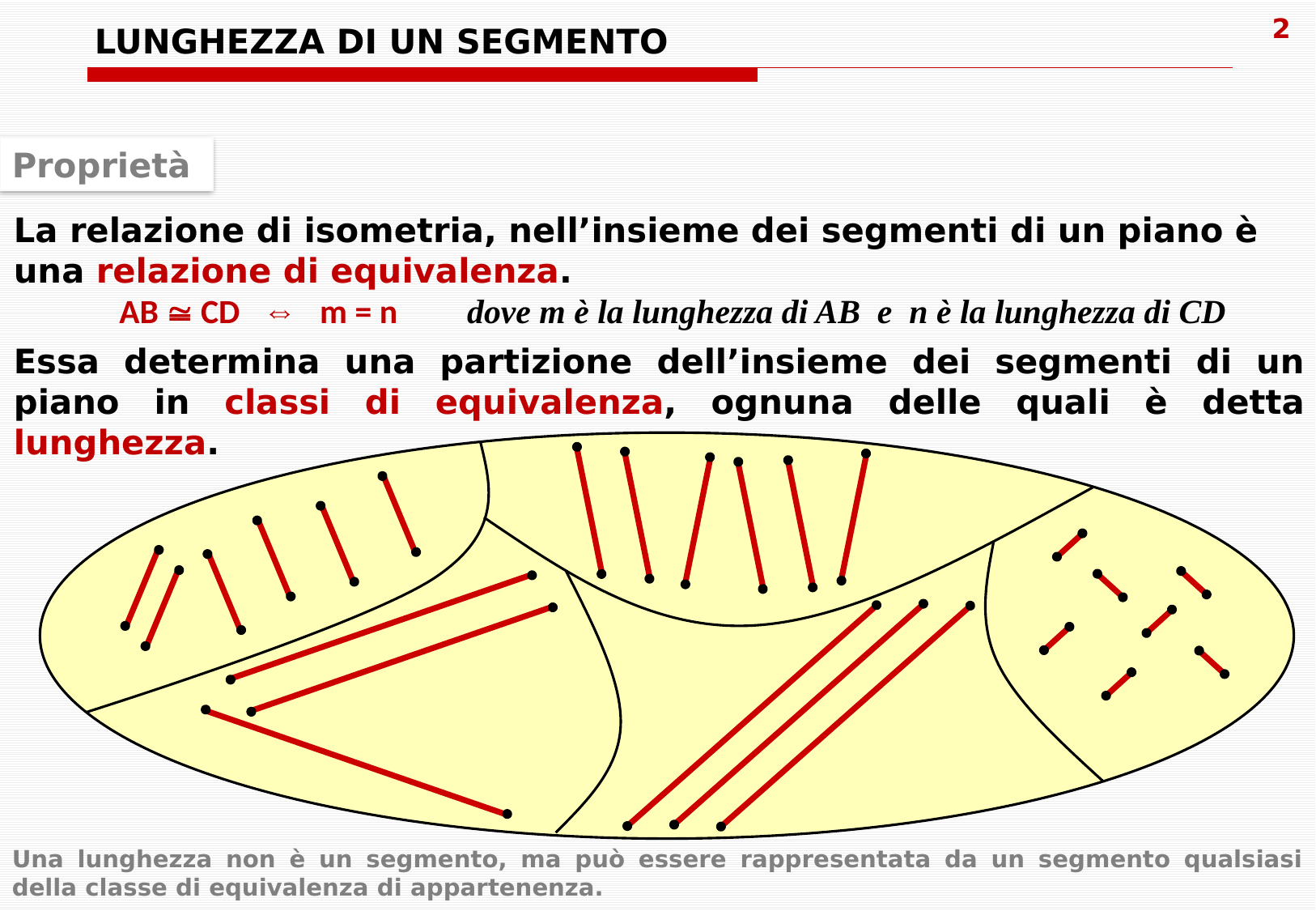

LUNGHEZZA DI UN SEGMENTO
Proprietà
La relazione di isometria, nell’insieme dei segmenti di un piano è una relazione di equivalenza.
         AB ≅ CD   ⇔   m = n         dove m è la lunghezza di AB  e  n è la lunghezza di CD
Essa determina una partizione dell’insieme dei segmenti di un piano in classi di equivalenza, ognuna delle quali è detta lunghezza.

Una lunghezza non è un segmento, ma può essere rappresentata da un segmento qualsiasi della classe di equivalenza di appartenenza.